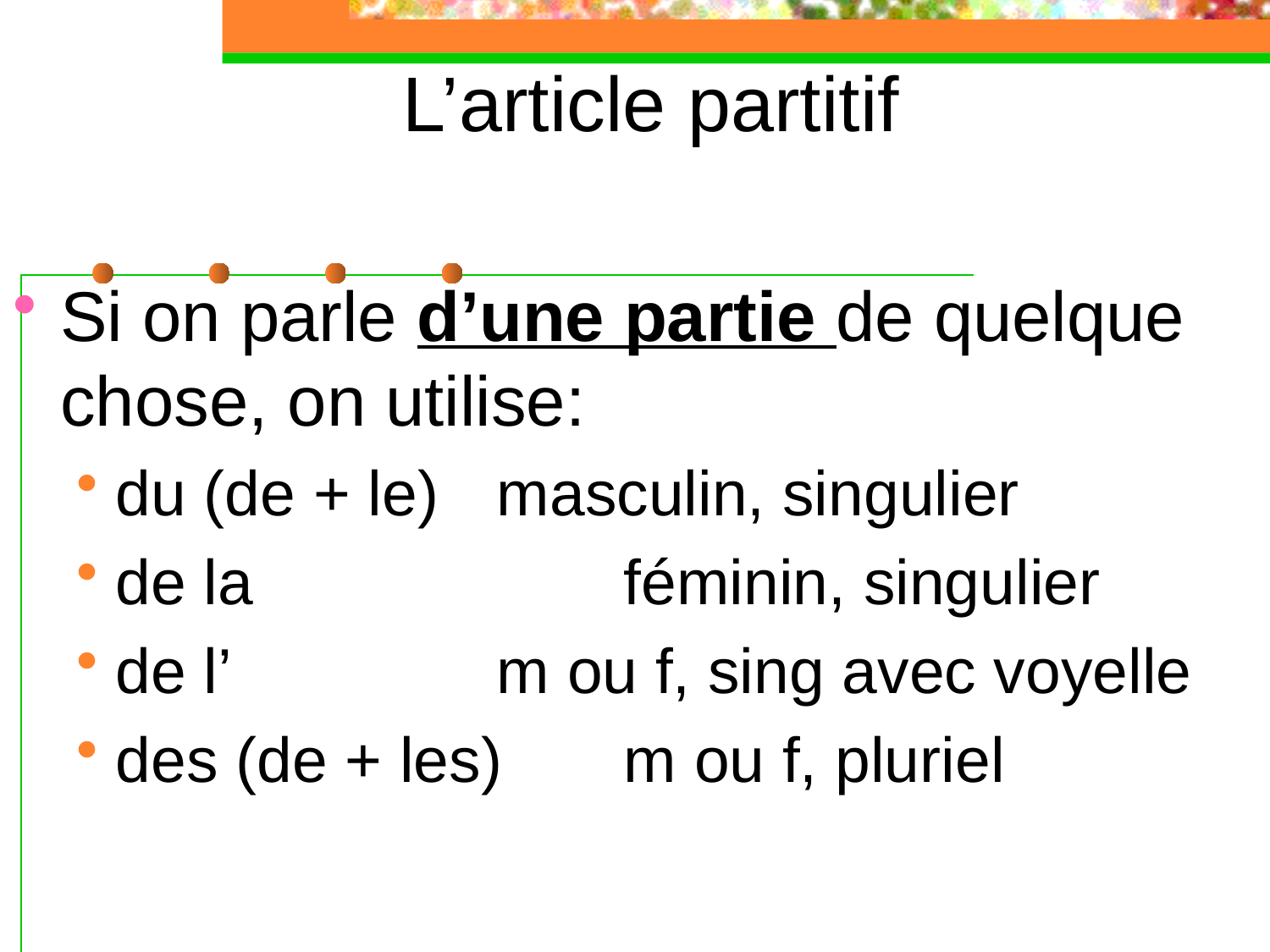

# L’article partitif
Si on parle d’une partie de quelque chose, on utilise:
du (de + le)	masculin, singulier
de la			féminin, singulier
de l’			m ou f, sing avec voyelle
des (de + les)	m ou f, pluriel